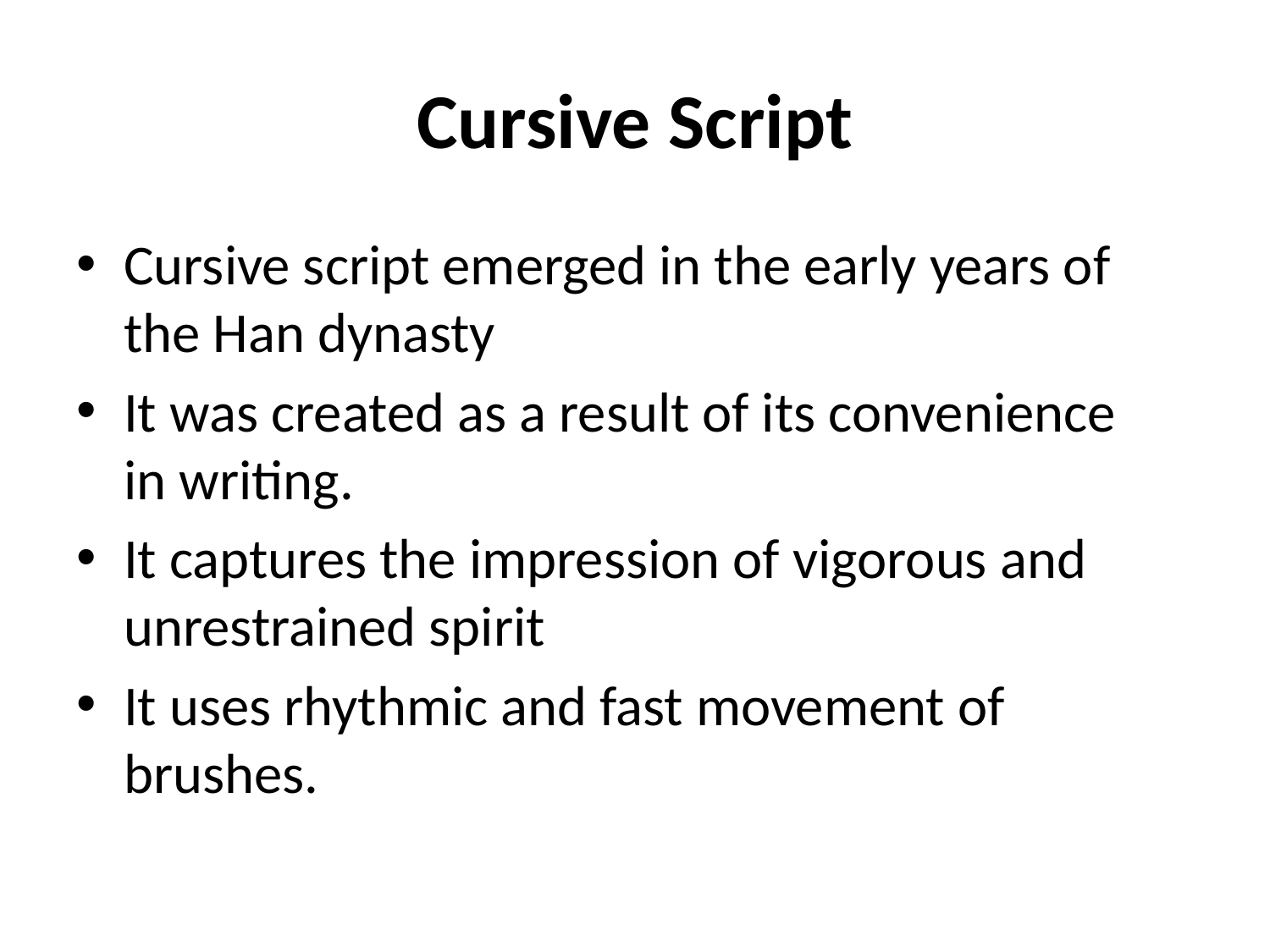

# Cursive Script
Cursive script emerged in the early years of the Han dynasty
It was created as a result of its convenience in writing.
It captures the impression of vigorous and unrestrained spirit
It uses rhythmic and fast movement of brushes.